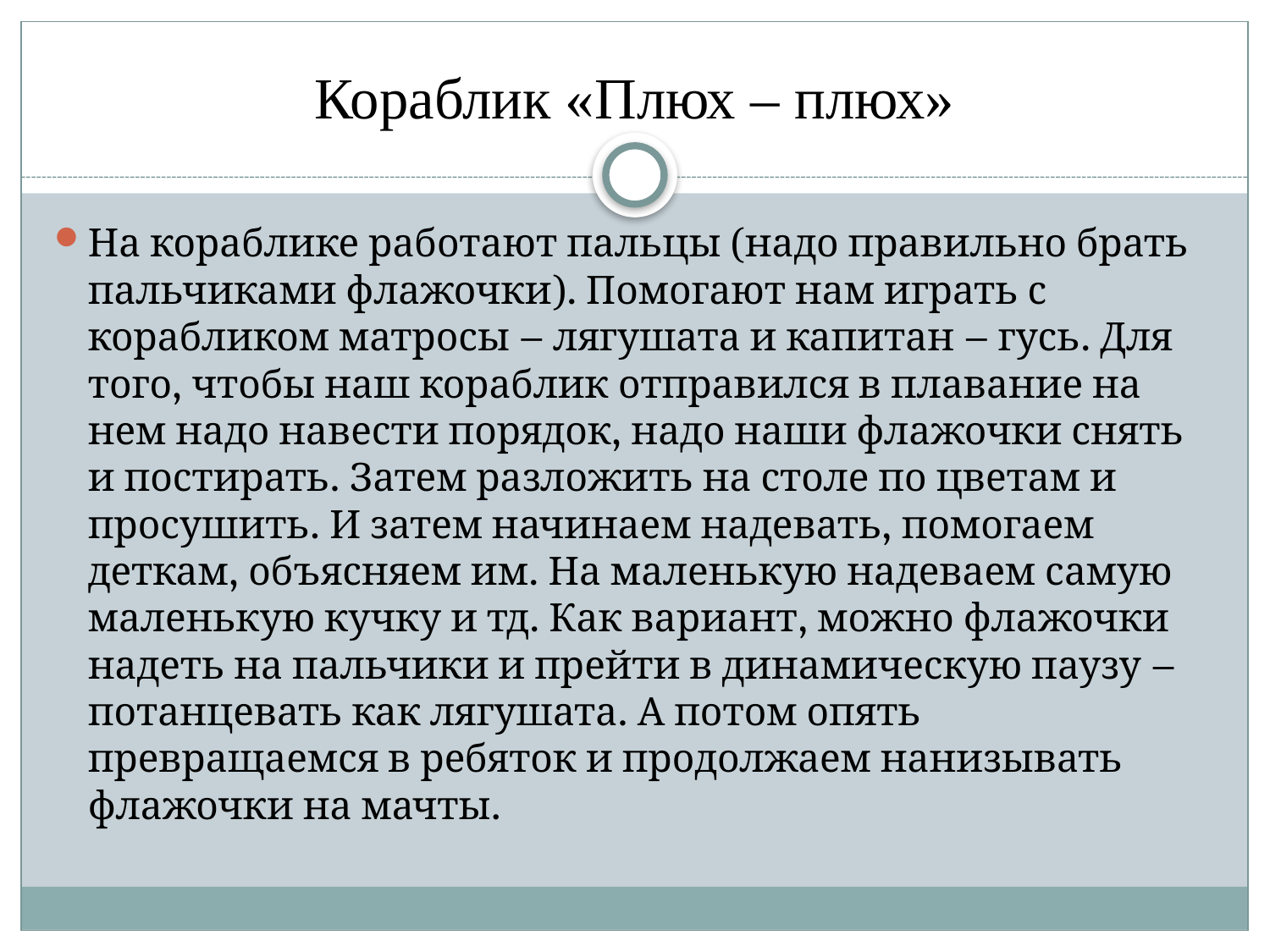

# Кораблик «Плюх – плюх»
На кораблике работают пальцы (надо правильно брать пальчиками флажочки). Помогают нам играть с корабликом матросы – лягушата и капитан – гусь. Для того, чтобы наш кораблик отправился в плавание на нем надо навести порядок, надо наши флажочки снять и постирать. Затем разложить на столе по цветам и просушить. И затем начинаем надевать, помогаем деткам, объясняем им. На маленькую надеваем самую маленькую кучку и тд. Как вариант, можно флажочки надеть на пальчики и прейти в динамическую паузу – потанцевать как лягушата. А потом опять превращаемся в ребяток и продолжаем нанизывать флажочки на мачты.